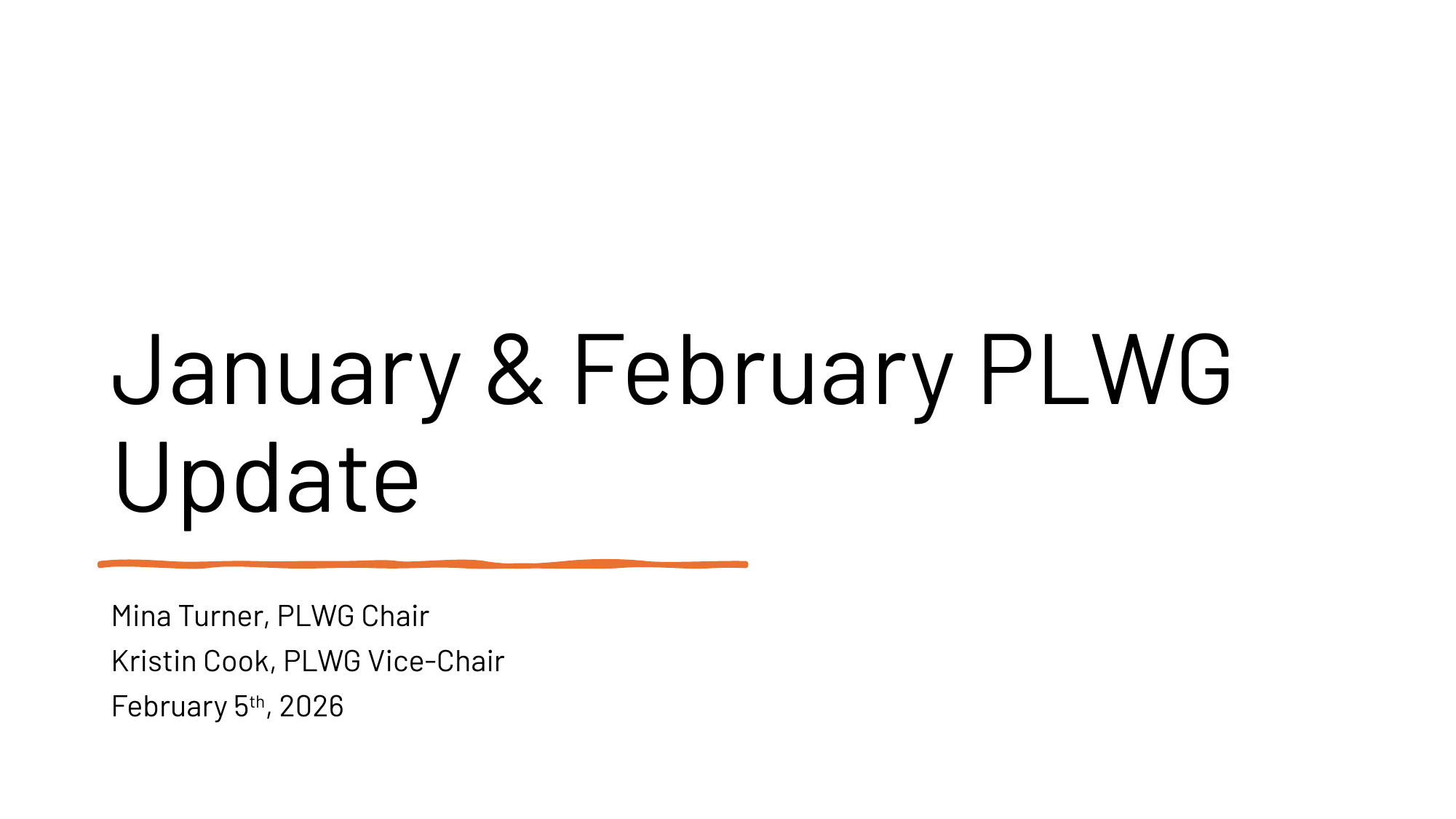

# January & February PLWG Update

Mina Turner, PLWG Chair
Kristin Cook, PLWG Vice-Chair
February 5th, 2026